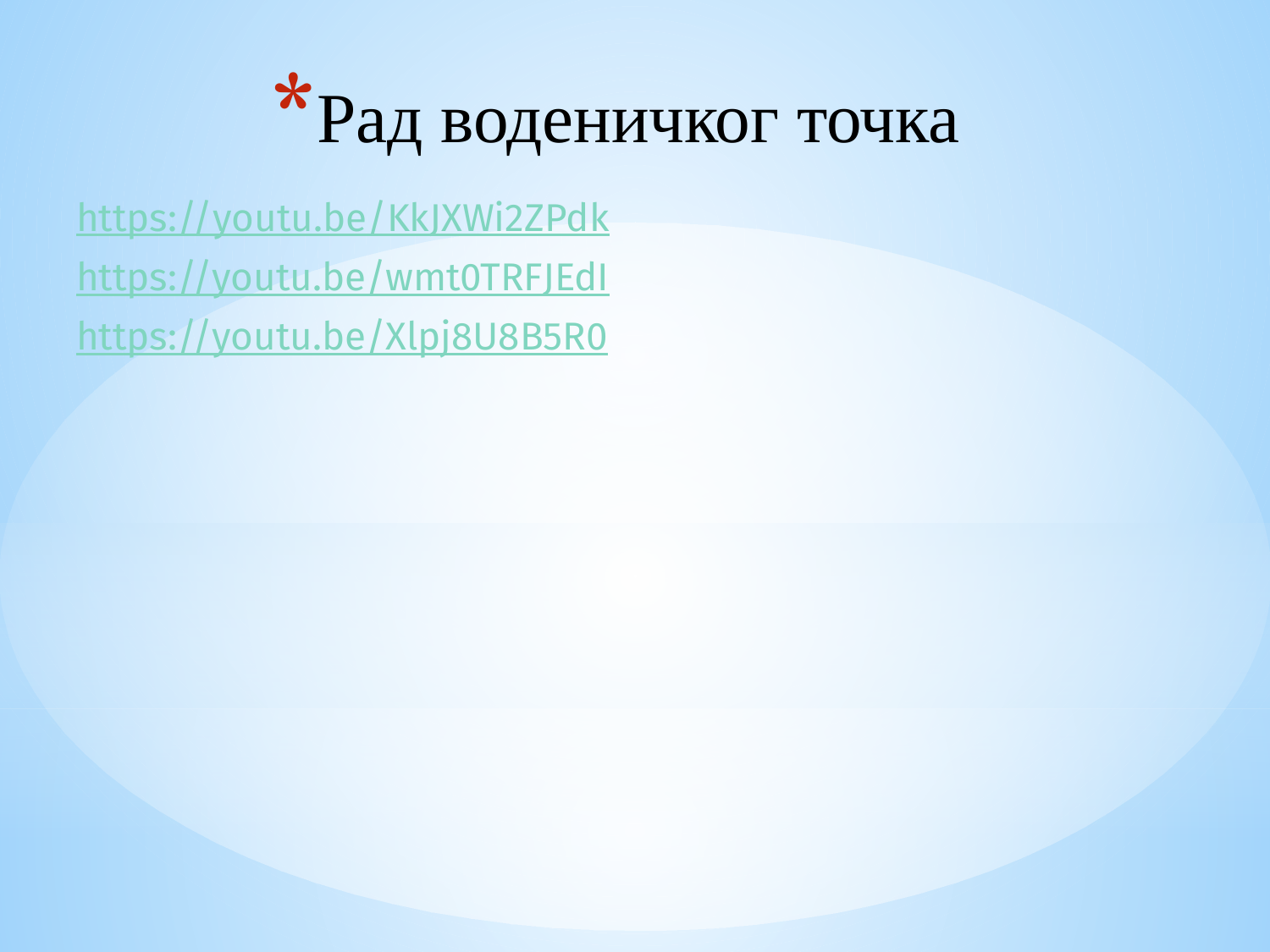

# Рад воденичког точка
https://youtu.be/KkJXWi2ZPdk
https://youtu.be/wmt0TRFJEdI
https://youtu.be/Xlpj8U8B5R0